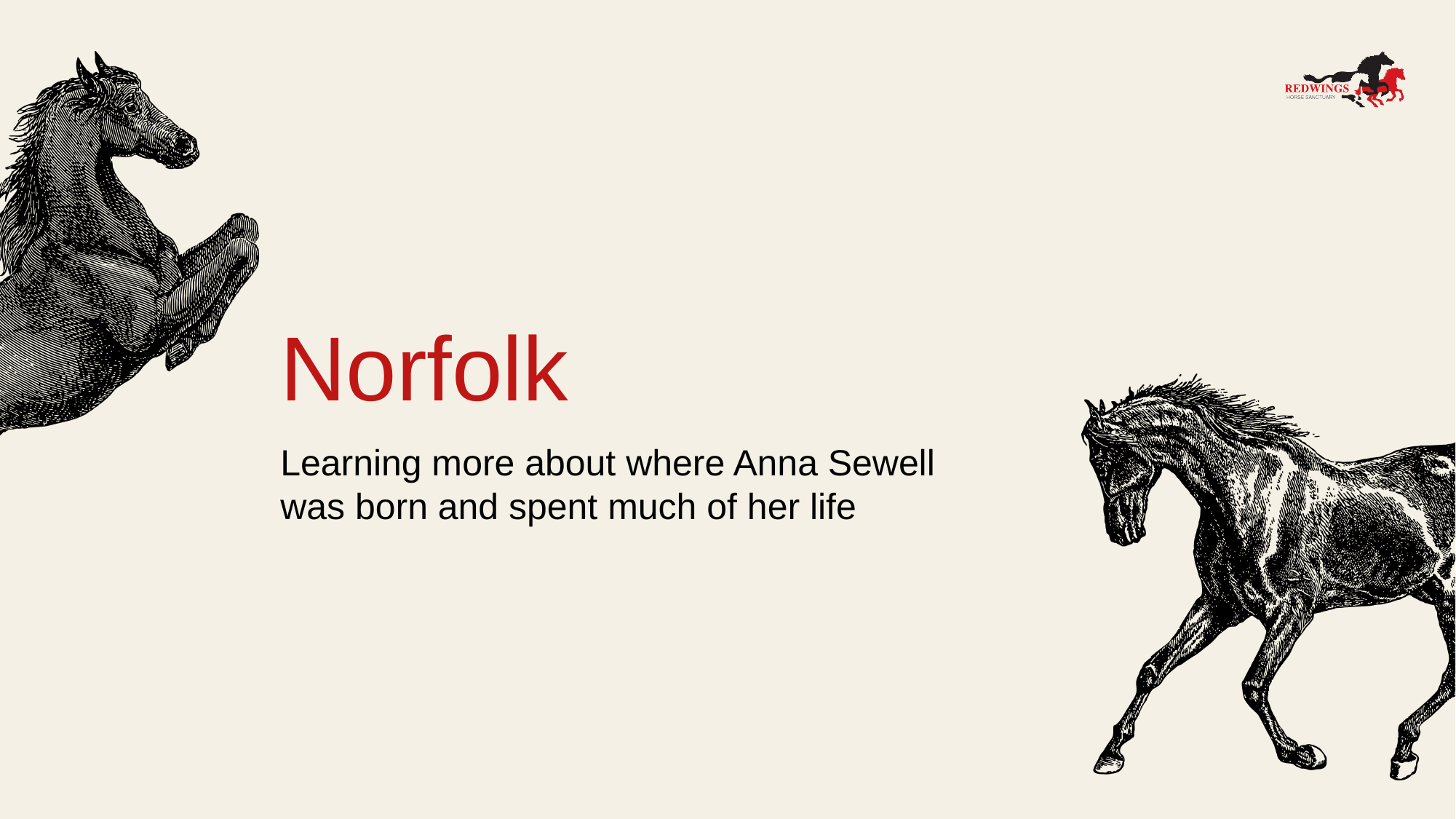

# Norfolk
Learning more about where Anna Sewell
was born and spent much of her life